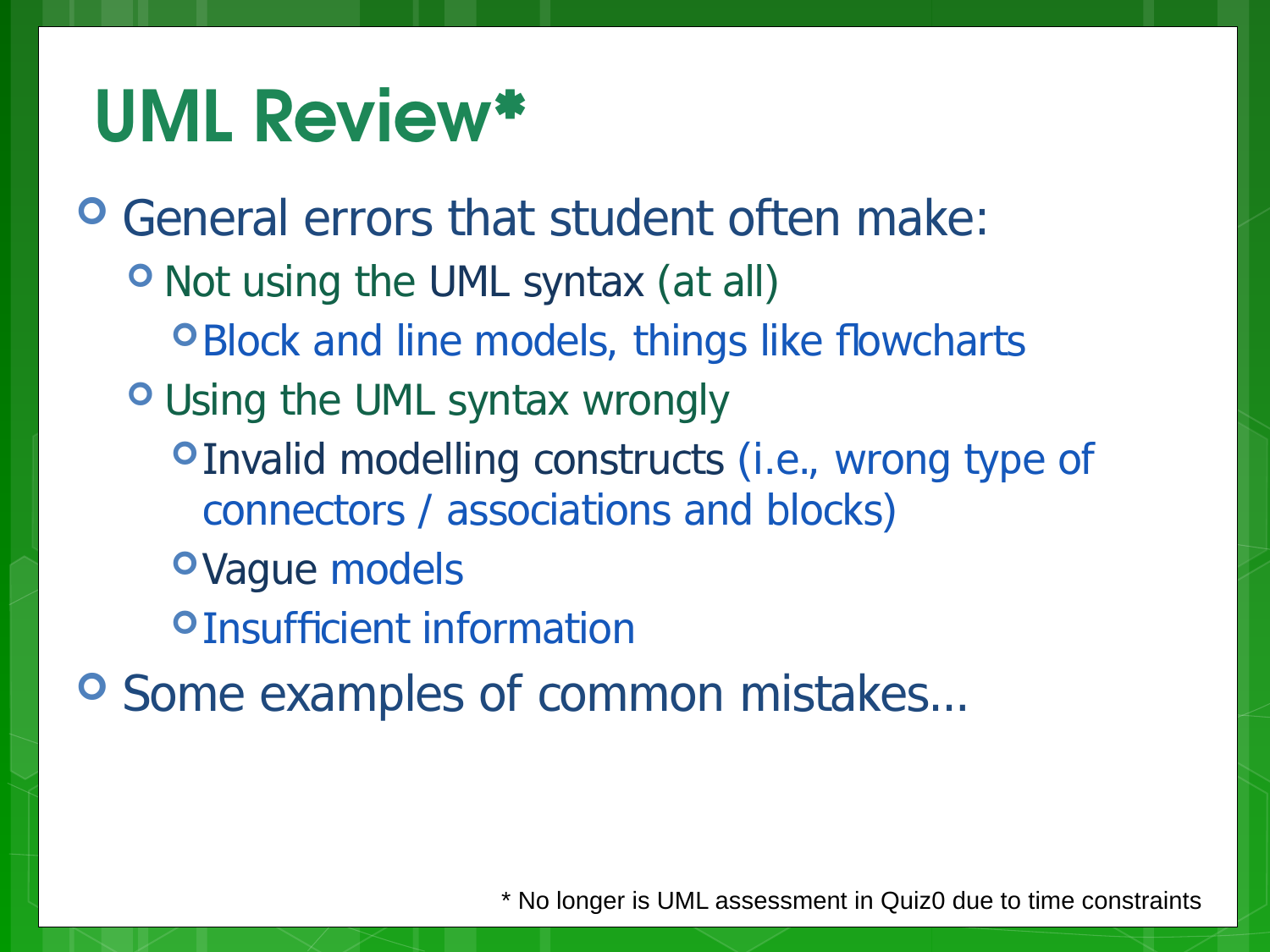

# UML Review*
General errors that student often make:
Not using the UML syntax (at all)
Block and line models, things like flowcharts
Using the UML syntax wrongly
Invalid modelling constructs (i.e., wrong type of connectors / associations and blocks)
Vague models
Insufficient information
Some examples of common mistakes…
* No longer is UML assessment in Quiz0 due to time constraints